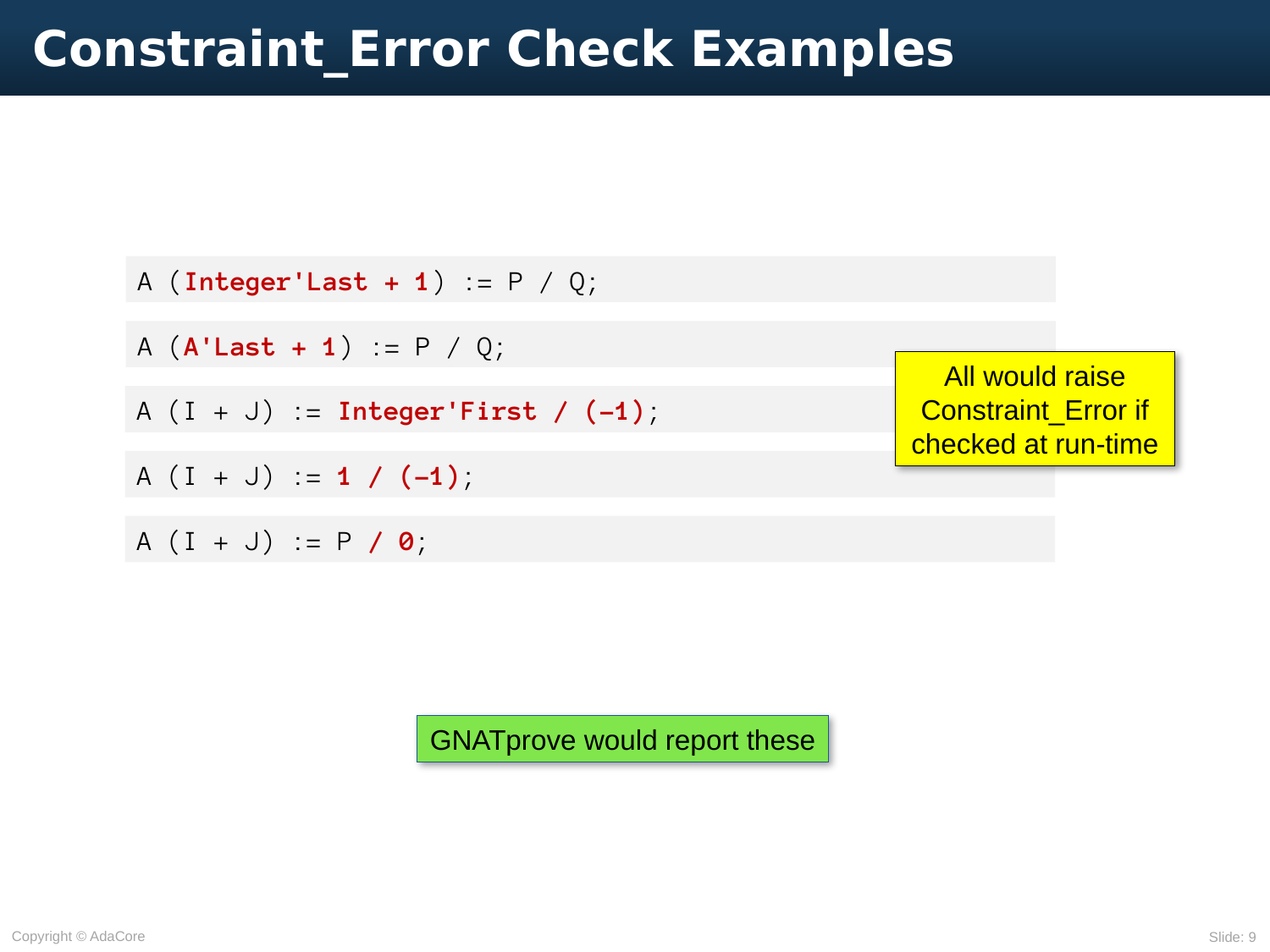

# Constraint_Error Check Examples
A (Integer'Last + 1) := P / Q;
A (A'Last + 1) := P / Q;
All would raise Constraint_Error if checked at run-time
A (I + J) := Integer'First / (-1);
A (I + J) := 1 / (-1);
A (I + J) := P / 0;
GNATprove would report these